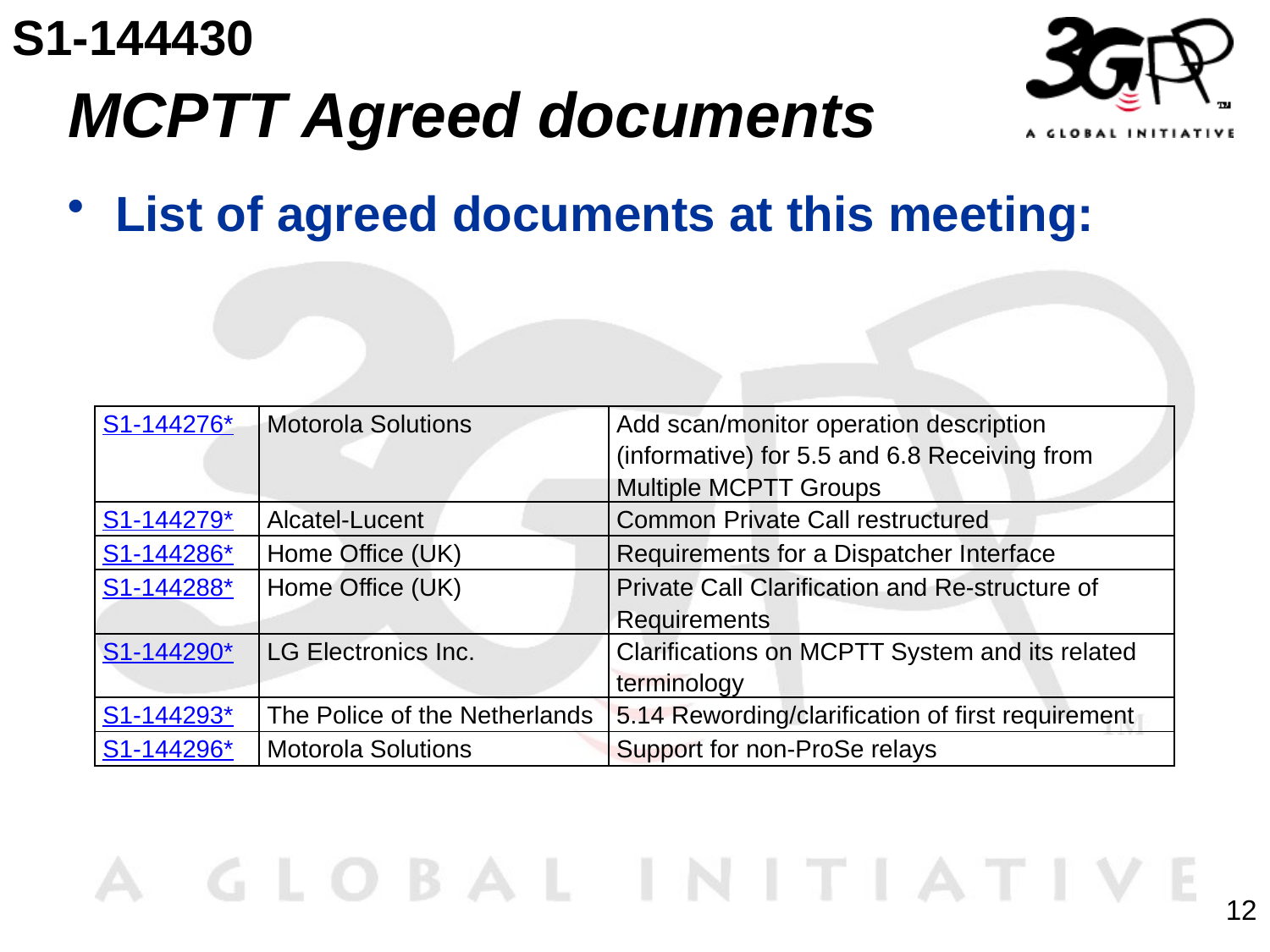

S1-144430
# MCPTT Agreed documents
List of agreed documents at this meeting:

| S1-144276\* | Motorola Solutions | Add scan/monitor operation description (informative) for 5.5 and 6.8 Receiving from Multiple MCPTT Groups |
| --- | --- | --- |
| S1-144279\* | Alcatel-Lucent | Common Private Call restructured |
| S1-144286\* | Home Office (UK) | Requirements for a Dispatcher Interface |
| S1-144288\* | Home Office (UK) | Private Call Clarification and Re-structure of Requirements |
| S1-144290\* | LG Electronics Inc. | Clarifications on MCPTT System and its related terminology |
| S1-144293\* | The Police of the Netherlands | 5.14 Rewording/clarification of first requirement |
| S1-144296\* | Motorola Solutions | Support for non-ProSe relays |
12